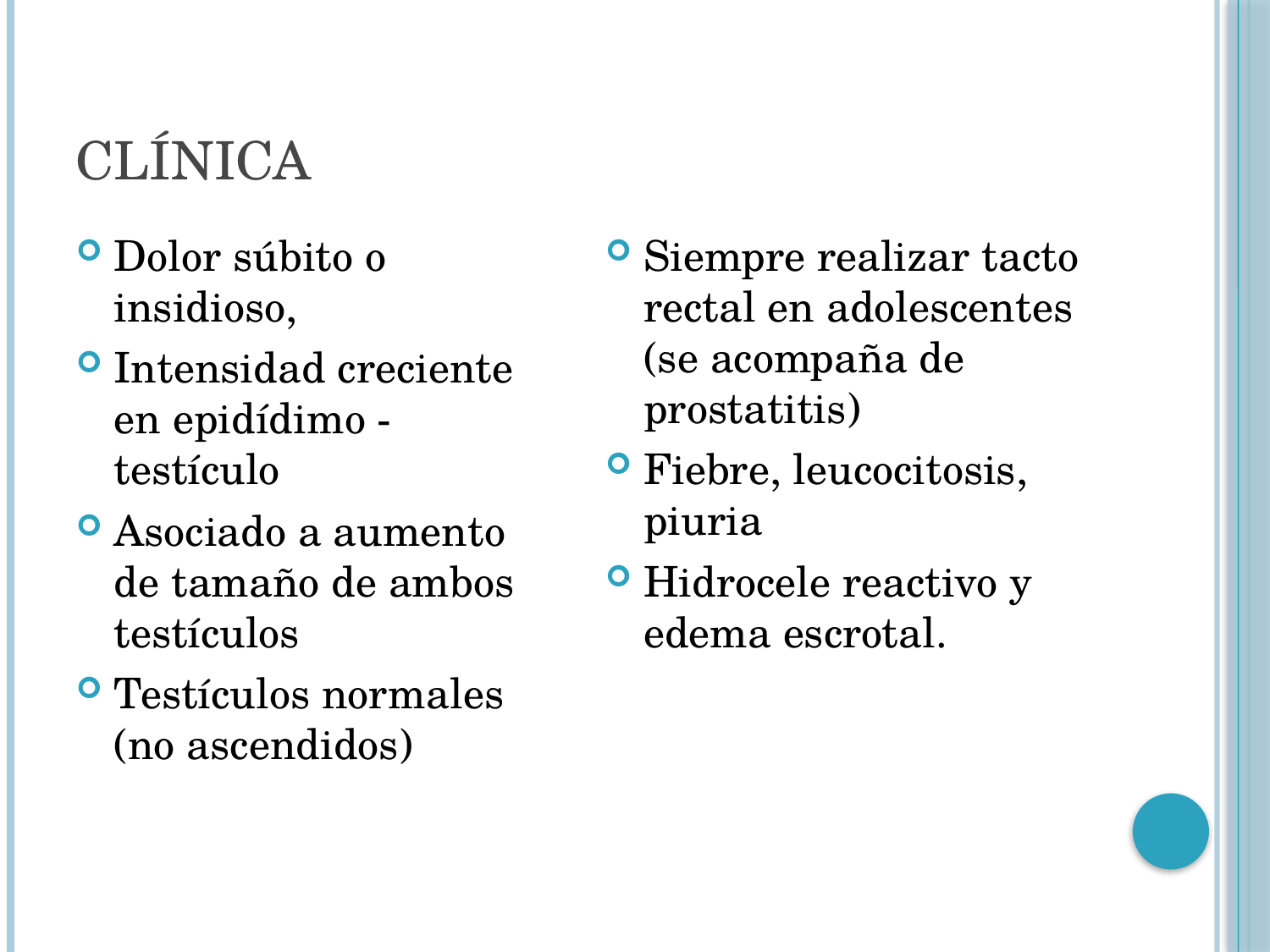

# Clínica
Dolor súbito o insidioso,
Intensidad creciente en epidídimo - testículo
Asociado a aumento de tamaño de ambos testículos
Testículos normales (no ascendidos)
Siempre realizar tacto rectal en adolescentes (se acompaña de prostatitis)
Fiebre, leucocitosis, piuria
Hidrocele reactivo y edema escrotal.